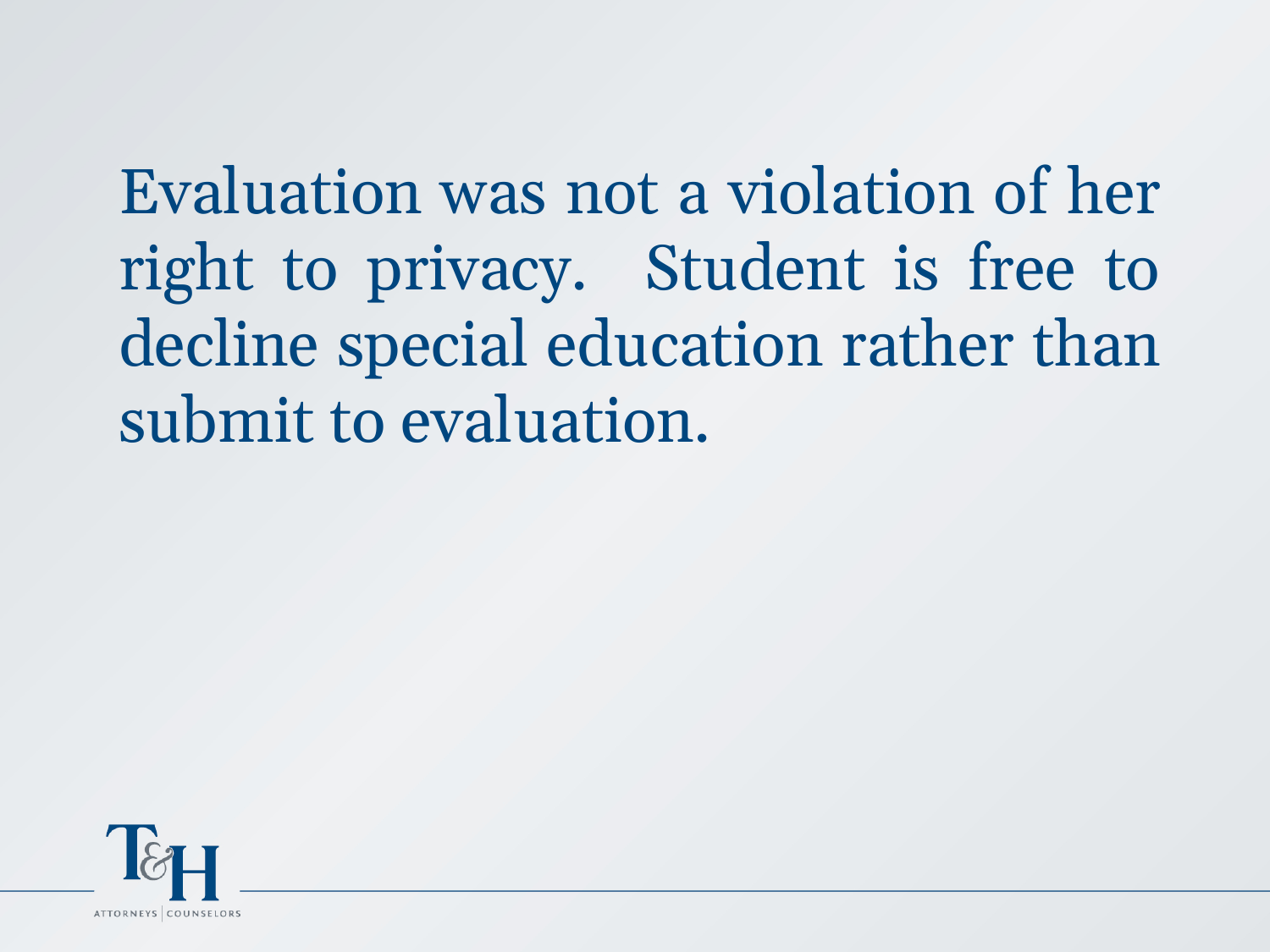

Evaluation was not a violation of her right to privacy.  Student is free to decline special education rather than submit to evaluation.